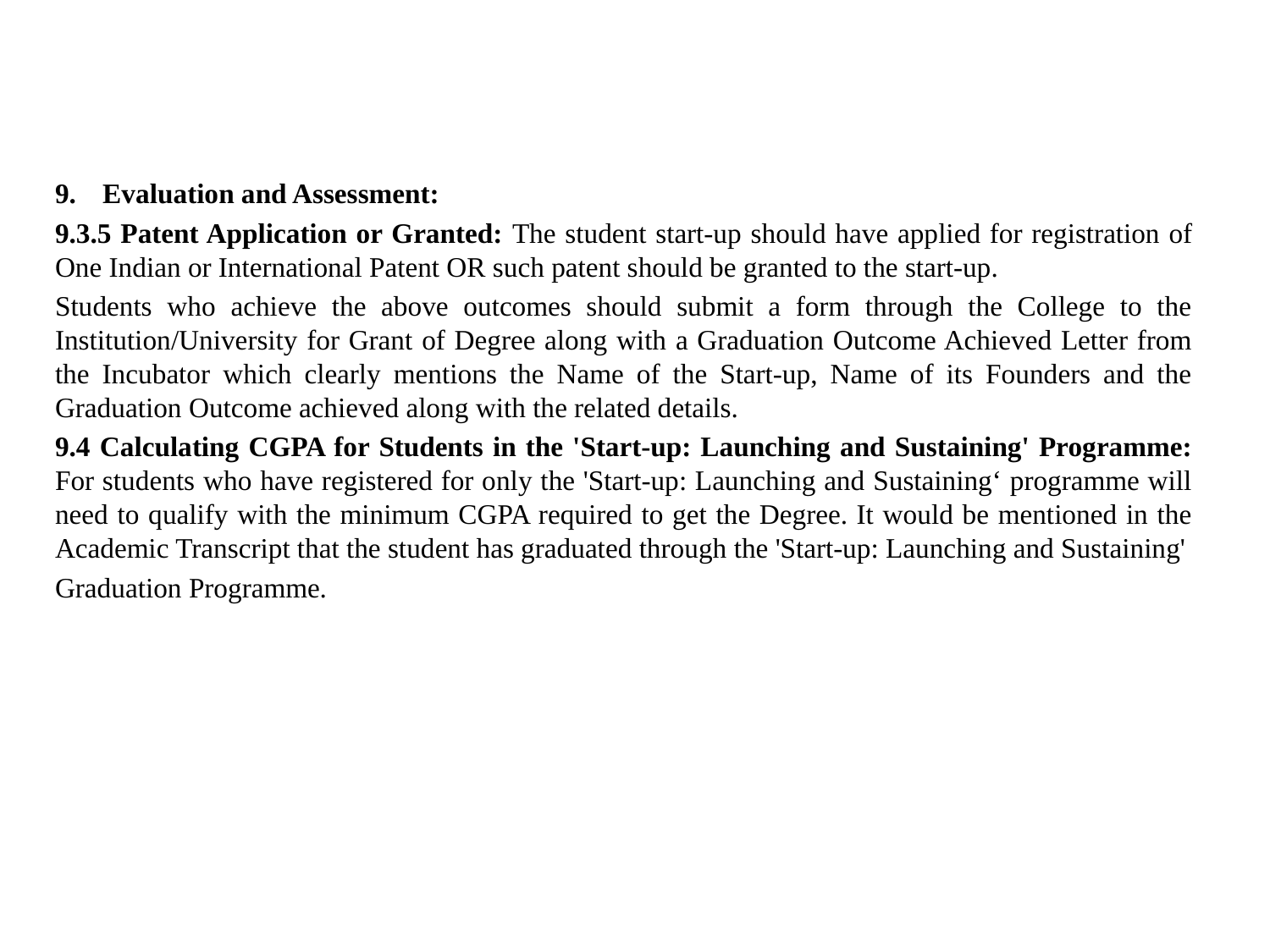

Evaluation and Assessment:
9.3.5 Patent Application or Granted: The student start-up should have applied for registration of One Indian or International Patent OR such patent should be granted to the start-up.
Students who achieve the above outcomes should submit a form through the College to the Institution/University for Grant of Degree along with a Graduation Outcome Achieved Letter from the Incubator which clearly mentions the Name of the Start-up, Name of its Founders and the Graduation Outcome achieved along with the related details.
9.4 Calculating CGPA for Students in the 'Start-up: Launching and Sustaining' Programme: For students who have registered for only the 'Start-up: Launching and Sustaining‘ programme will need to qualify with the minimum CGPA required to get the Degree. It would be mentioned in the Academic Transcript that the student has graduated through the 'Start-up: Launching and Sustaining'
Graduation Programme.